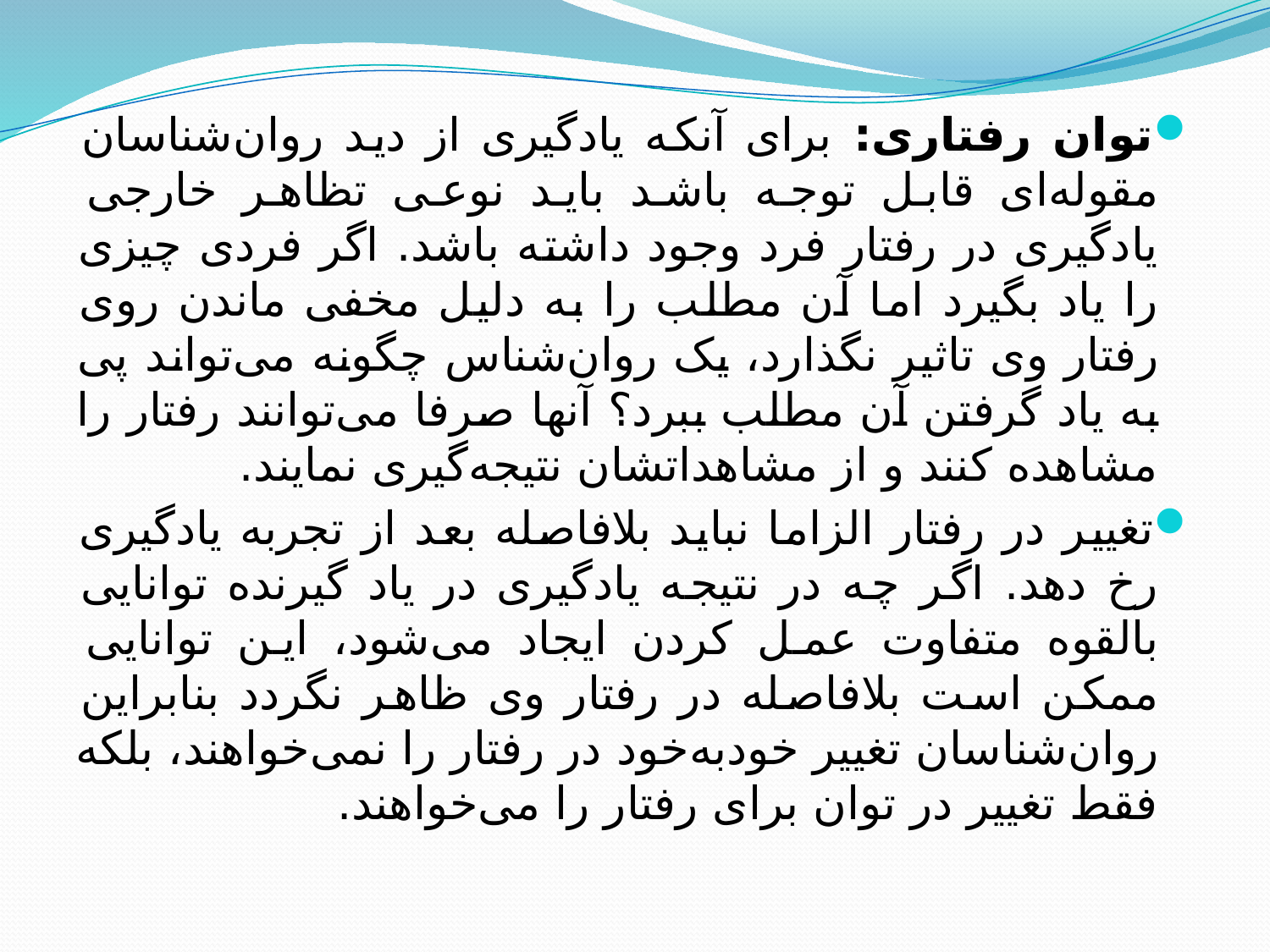

توان رفتاری: برای آنکه یادگیری از دید روان‌شناسان مقوله‌ای قابل توجه باشد باید نوعی تظاهر خارجی یادگیری در رفتار فرد وجود داشته باشد. اگر فردی چیزی را یاد بگیرد اما آن مطلب را به دلیل مخفی ماندن روی رفتار وی تاثیر نگذارد، یک روان‌شناس چگونه می‌تواند پی به یاد گرفتن آن مطلب ببرد؟ آنها صرفا می‌توانند رفتار را مشاهده کنند و از مشاهداتشان نتیجه‌گیری نمایند.
تغییر در رفتار الزاما نباید بلافاصله بعد از تجربه یادگیری رخ دهد. اگر چه در نتیجه یادگیری در یاد گیرنده توانایی بالقوه متفاوت عمل کردن ایجاد می‌شود، این توانایی ممکن است بلافاصله در رفتار وی ظاهر نگردد بنابراین روان‌شناسان تغییر خودبه‌خود در رفتار را نمی‌خواهند، بلکه فقط تغییر در توان برای رفتار را می‌خواهند.